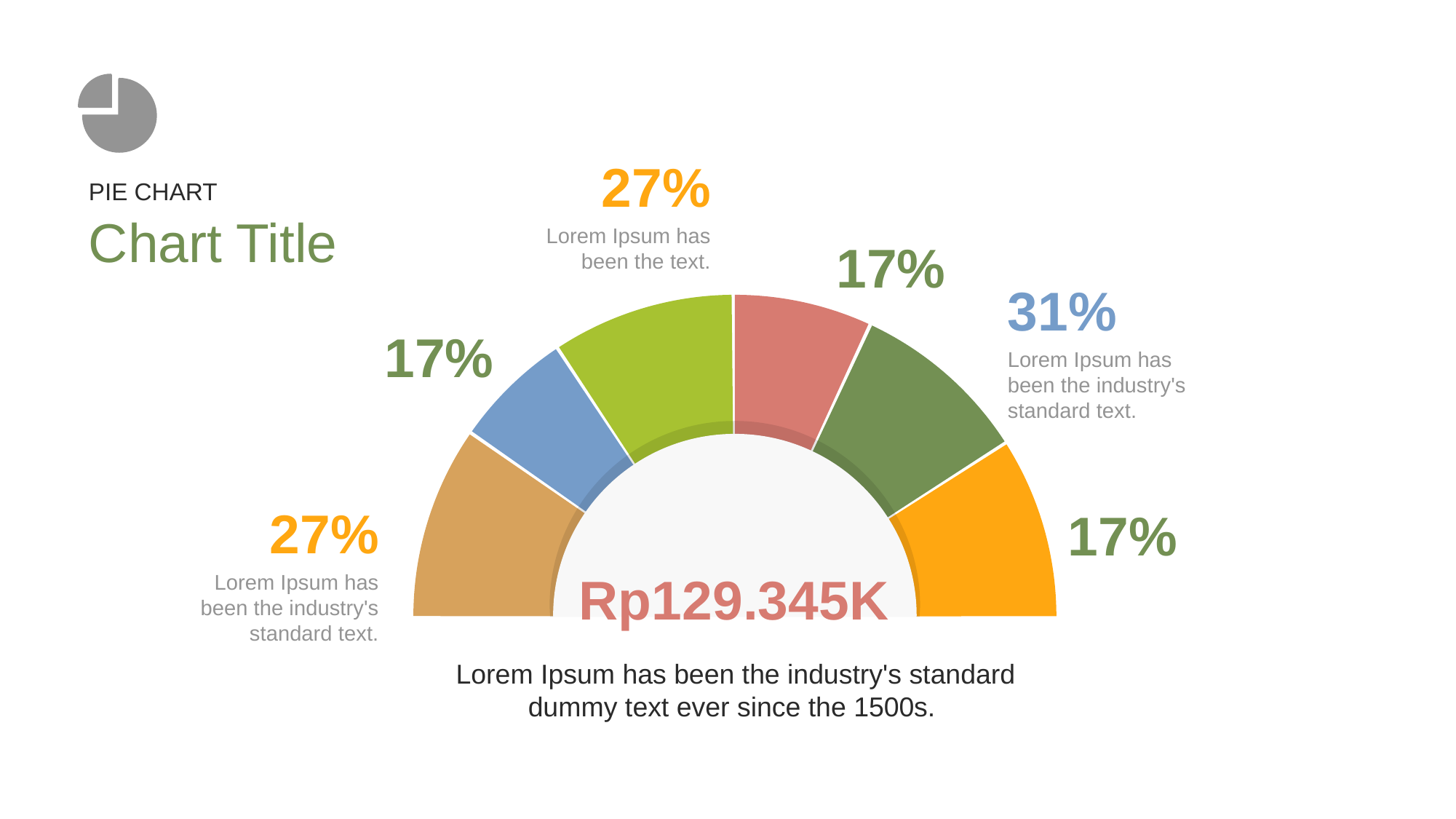

27%
PIE CHART
Chart Title
Lorem Ipsum has been the text.
17%
31%

17%
Lorem Ipsum has been the industry's standard text.

27%
17%
Rp129.345K
Lorem Ipsum has been the industry's standard text.
Lorem Ipsum has been the industry's standard dummy text ever since the 1500s.